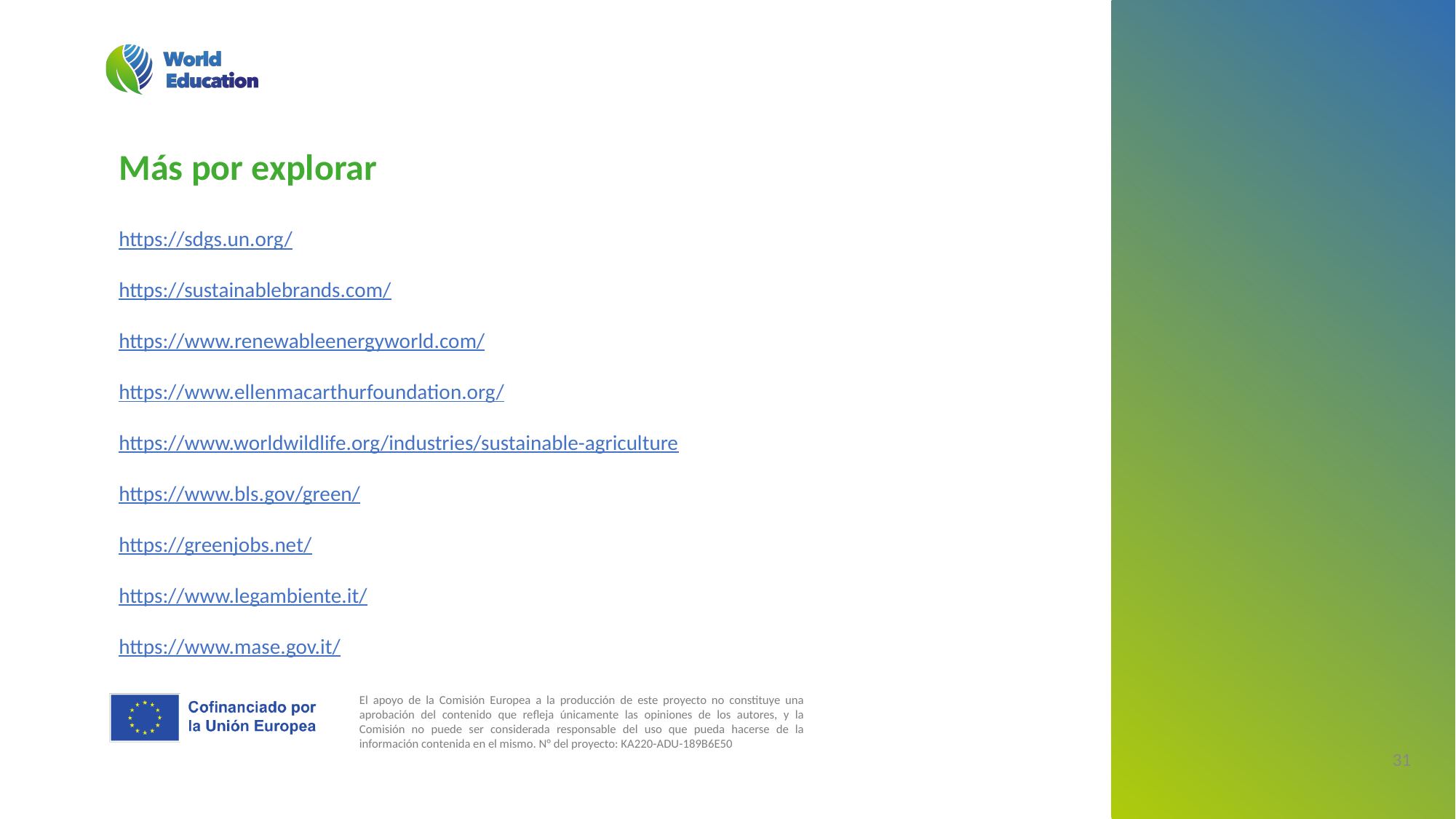

Más por explorar
https://sdgs.un.org/
https://sustainablebrands.com/
https://www.renewableenergyworld.com/
https://www.ellenmacarthurfoundation.org/
https://www.worldwildlife.org/industries/sustainable-agriculture
https://www.bls.gov/green/
https://greenjobs.net/
https://www.legambiente.it/
https://www.mase.gov.it/

31